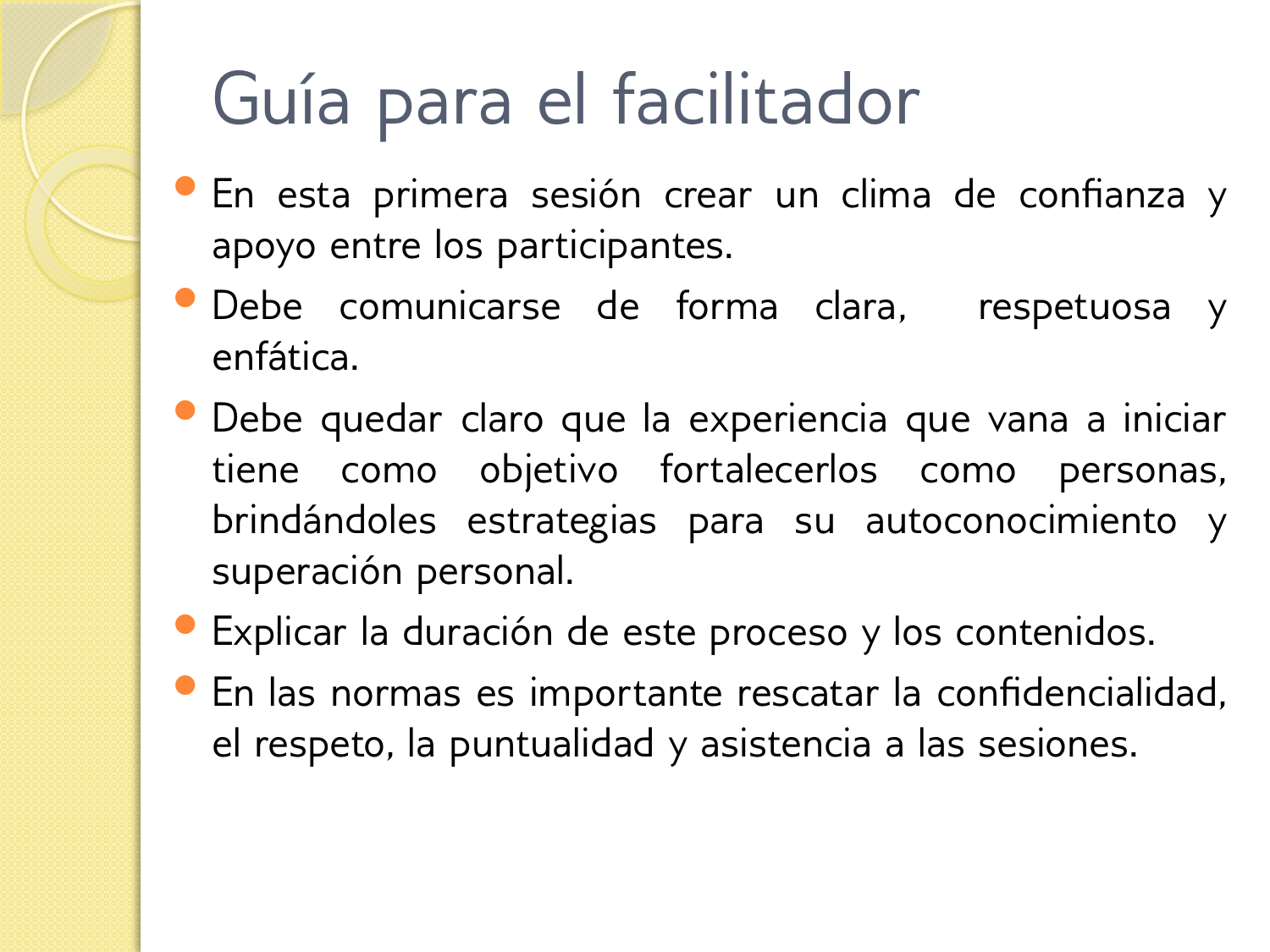

# Guía para el facilitador
En esta primera sesión crear un clima de confianza y apoyo entre los participantes.
Debe comunicarse de forma clara,  respetuosa y enfática.
Debe quedar claro que la experiencia que vana a iniciar tiene como objetivo fortalecerlos como personas, brindándoles estrategias para su autoconocimiento y superación personal.
Explicar la duración de este proceso y los contenidos.
En las normas es importante rescatar la confidencialidad, el respeto, la puntualidad y asistencia a las sesiones.